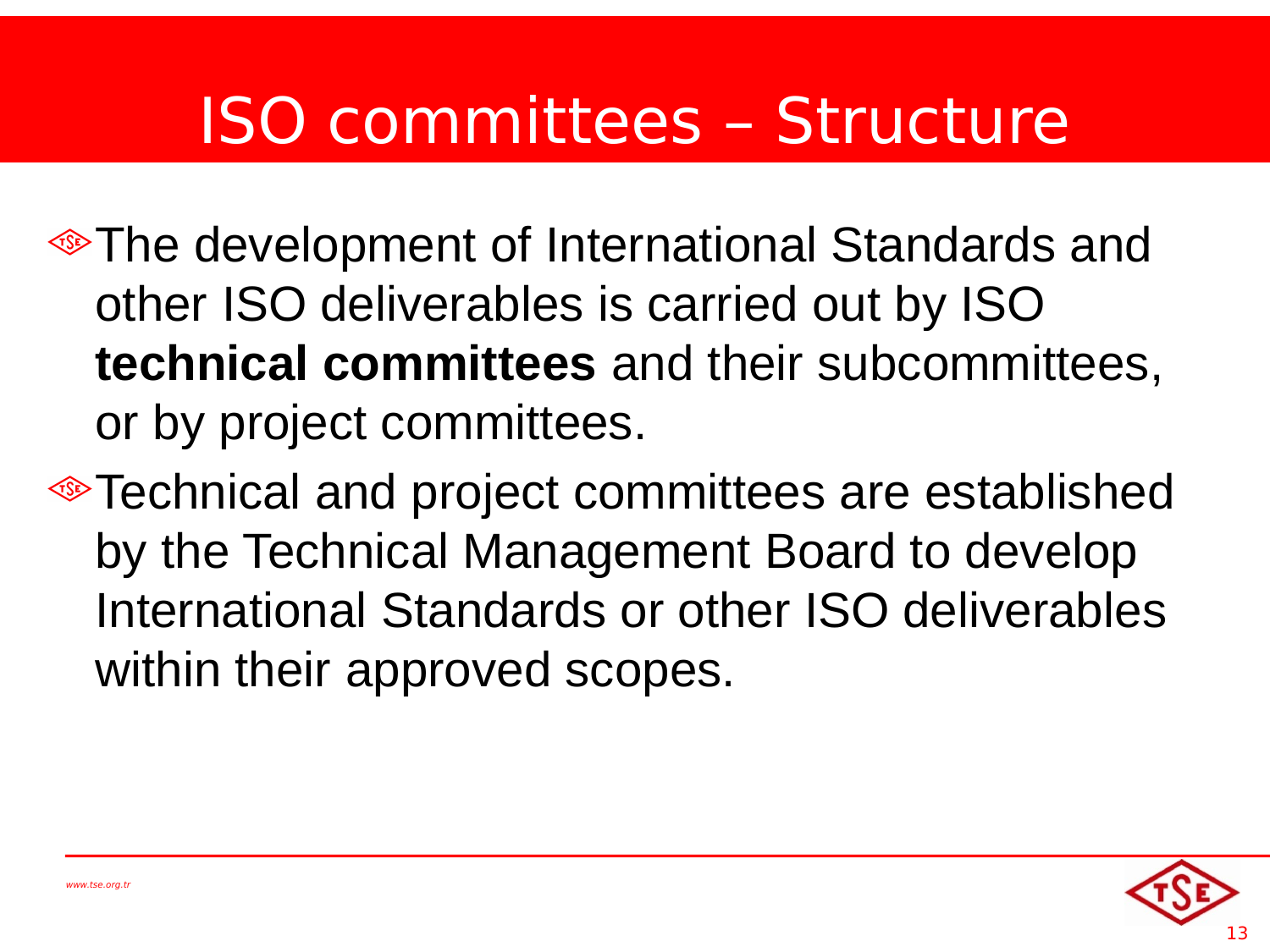

# ISO committees – Structure
The development of International Standards and other ISO deliverables is carried out by ISO technical committees and their subcommittees, or by project committees.
Technical and project committees are established by the Technical Management Board to develop International Standards or other ISO deliverables within their approved scopes.

www.tse.org.tr
13